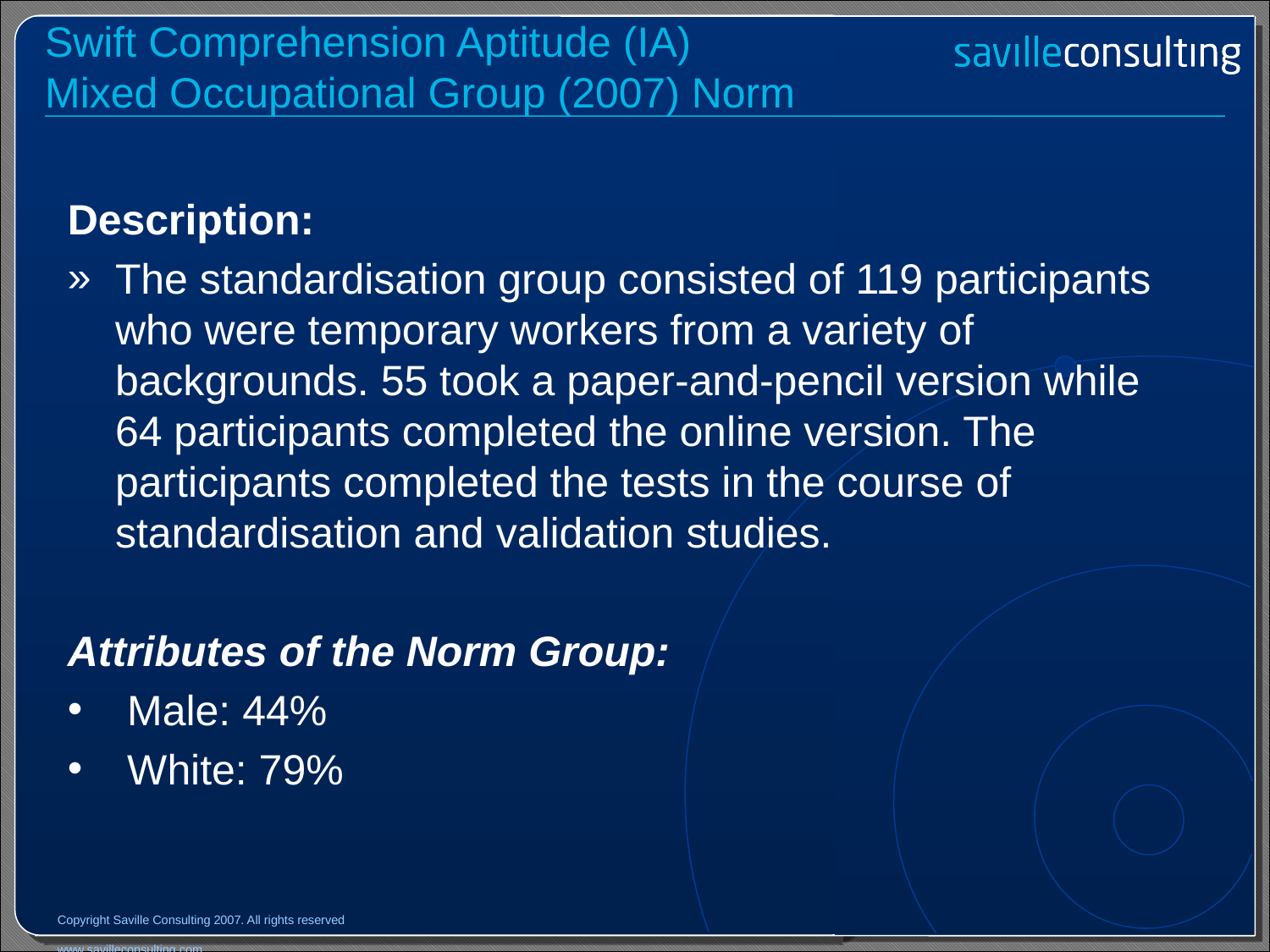

# Swift Comprehension Aptitude (IA) Mixed Occupational Group (2007) Norm
Description:
The standardisation group consisted of 119 participants who were temporary workers from a variety of backgrounds. 55 took a paper-and-pencil version while 64 participants completed the online version. The participants completed the tests in the course of standardisation and validation studies.

Attributes of the Norm Group:
 Male: 44%
 White: 79%